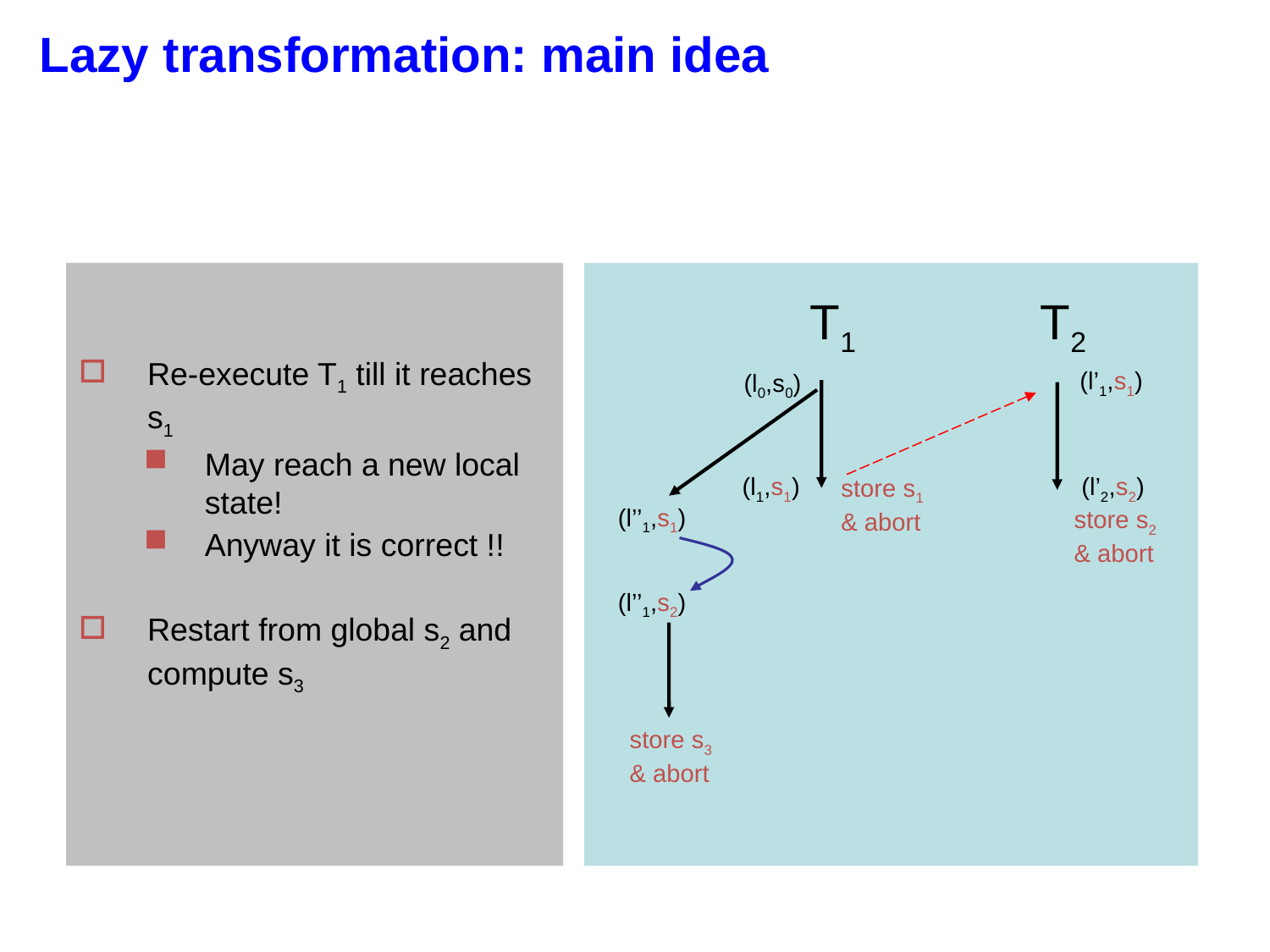

# Lazy transformation: main idea
  Lazy transformation: main idea

Re-execute T1 till it reaches s1
May reach a new local state!
Anyway it is correct !!

Restart from global s2 and compute s3

T1
T2
(l’1,s1)
(l0,s0)

(l1,s1)
(l’2,s2)
store s1
& abort
(l’’1,s1)
store s2
& abort

(l’’1,s2)

store s3
& abort